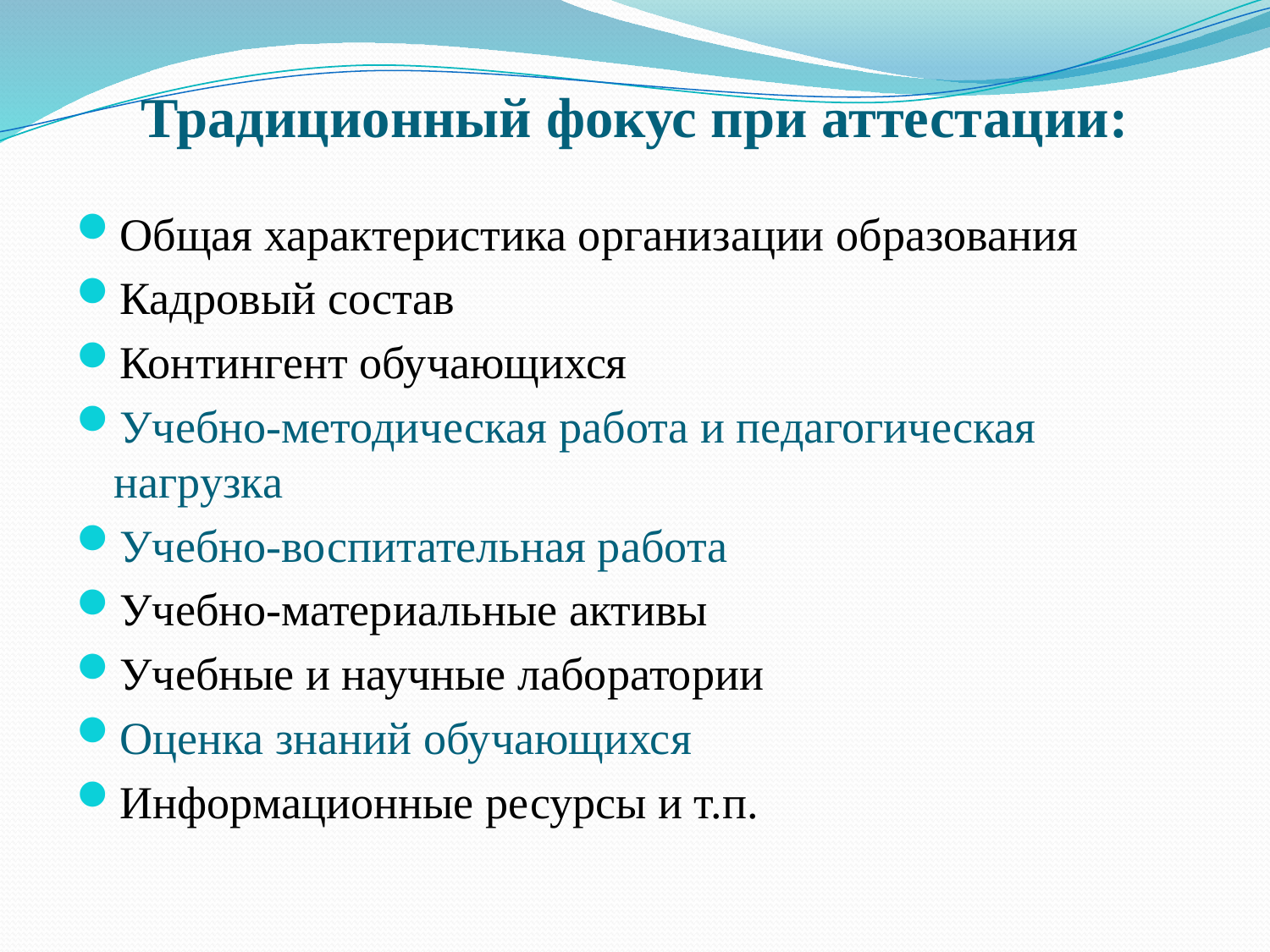

Традиционный фокус при аттестации:
Общая характеристика организации образования
Кадровый состав
Контингент обучающихся
Учебно-методическая работа и педагогическая нагрузка
Учебно-воспитательная работа
Учебно-материальные активы
Учебные и научные лаборатории
Оценка знаний обучающихся
Информационные ресурсы и т.п.